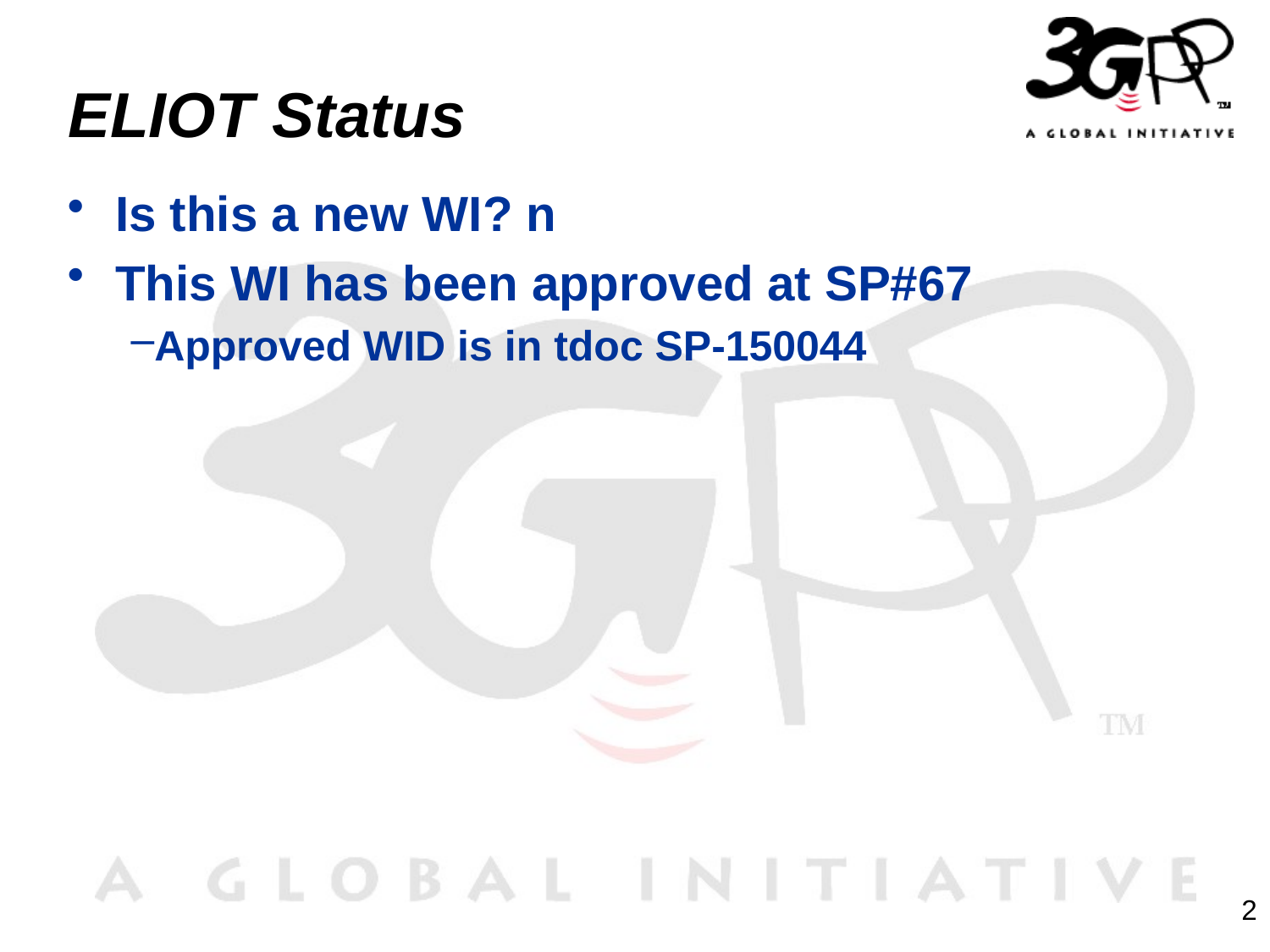

# ELIOT Status
Is this a new WI? n
This WI has been approved at SP#67
Approved WID is in tdoc SP-150044
2